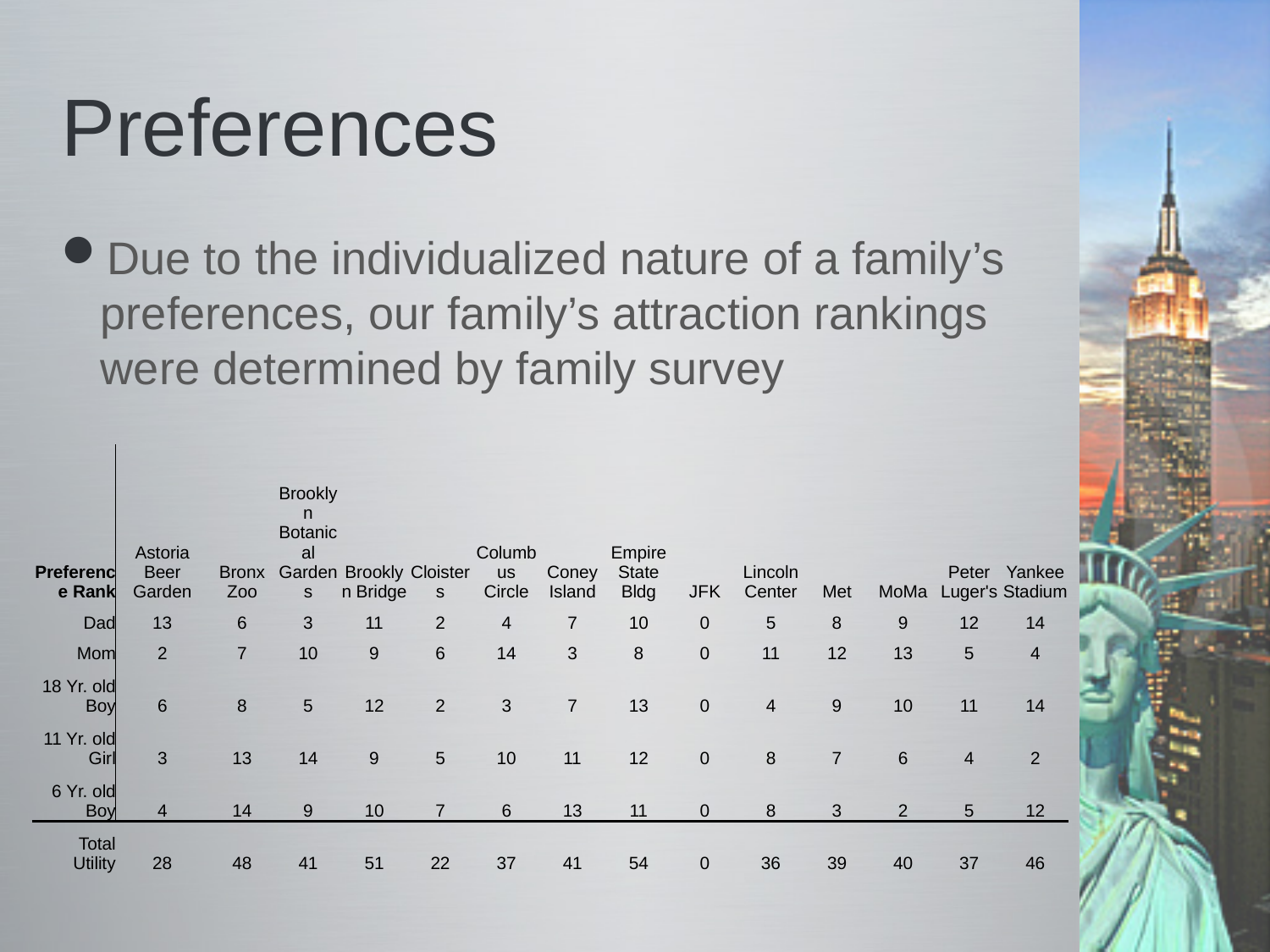

# Preferences
Due to the individualized nature of a family’s preferences, our family’s attraction rankings were determined by family survey
| Preference Rank | Astoria Beer Garden | Bronx Zoo | Brooklyn Botanical Gardens | Brooklyn Bridge | Cloisters | Columbus Circle | Coney Island | Empire State Bldg | JFK | Lincoln Center | Met | MoMa | Peter Luger's | Yankee Stadium |
| --- | --- | --- | --- | --- | --- | --- | --- | --- | --- | --- | --- | --- | --- | --- |
| Dad | 13 | 6 | 3 | 11 | 2 | 4 | 7 | 10 | 0 | 5 | 8 | 9 | 12 | 14 |
| Mom | 2 | 7 | 10 | 9 | 6 | 14 | 3 | 8 | 0 | 11 | 12 | 13 | 5 | 4 |
| 18 Yr. old Boy | 6 | 8 | 5 | 12 | 2 | 3 | 7 | 13 | 0 | 4 | 9 | 10 | 11 | 14 |
| 11 Yr. old Girl | 3 | 13 | 14 | 9 | 5 | 10 | 11 | 12 | 0 | 8 | 7 | 6 | 4 | 2 |
| 6 Yr. old Boy | 4 | 14 | 9 | 10 | 7 | 6 | 13 | 11 | 0 | 8 | 3 | 2 | 5 | 12 |
| Total Utility | 28 | 48 | 41 | 51 | 22 | 37 | 41 | 54 | 0 | 36 | 39 | 40 | 37 | 46 |